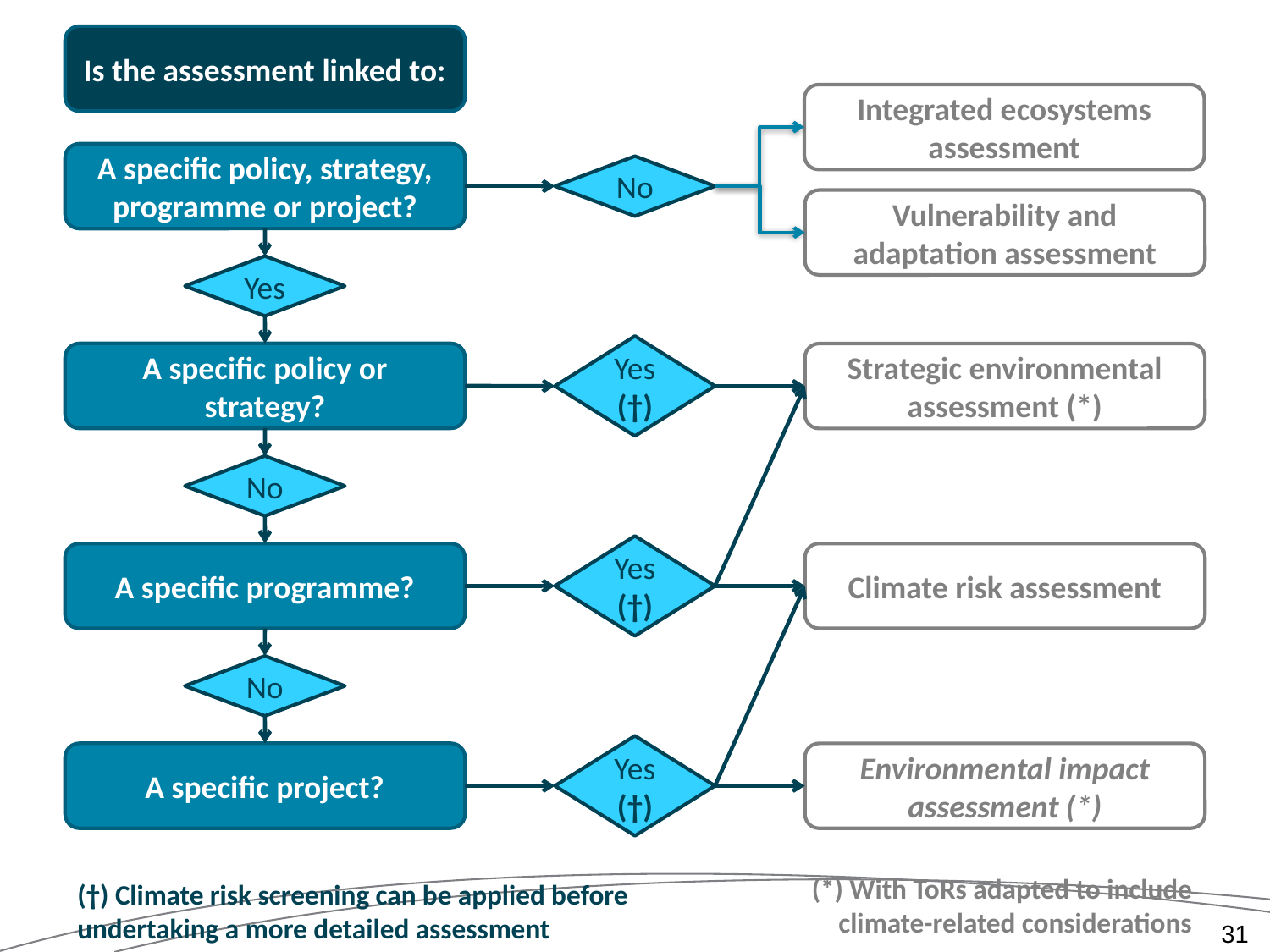

Is the assessment linked to:
Integrated ecosystems assessment
A specific policy, strategy, programme or project?
No
Vulnerability and adaptation assessment
Yes
Yes (†)
A specific policy or strategy?
Strategic environmental assessment (*)
No
Yes (†)
A specific programme?
Climate risk assessment
No
Yes (†)
A specific project?
Environmental impact assessment (*)
(*) With ToRs adapted to include climate-related considerations
(†) Climate risk screening can be applied before undertaking a more detailed assessment
31